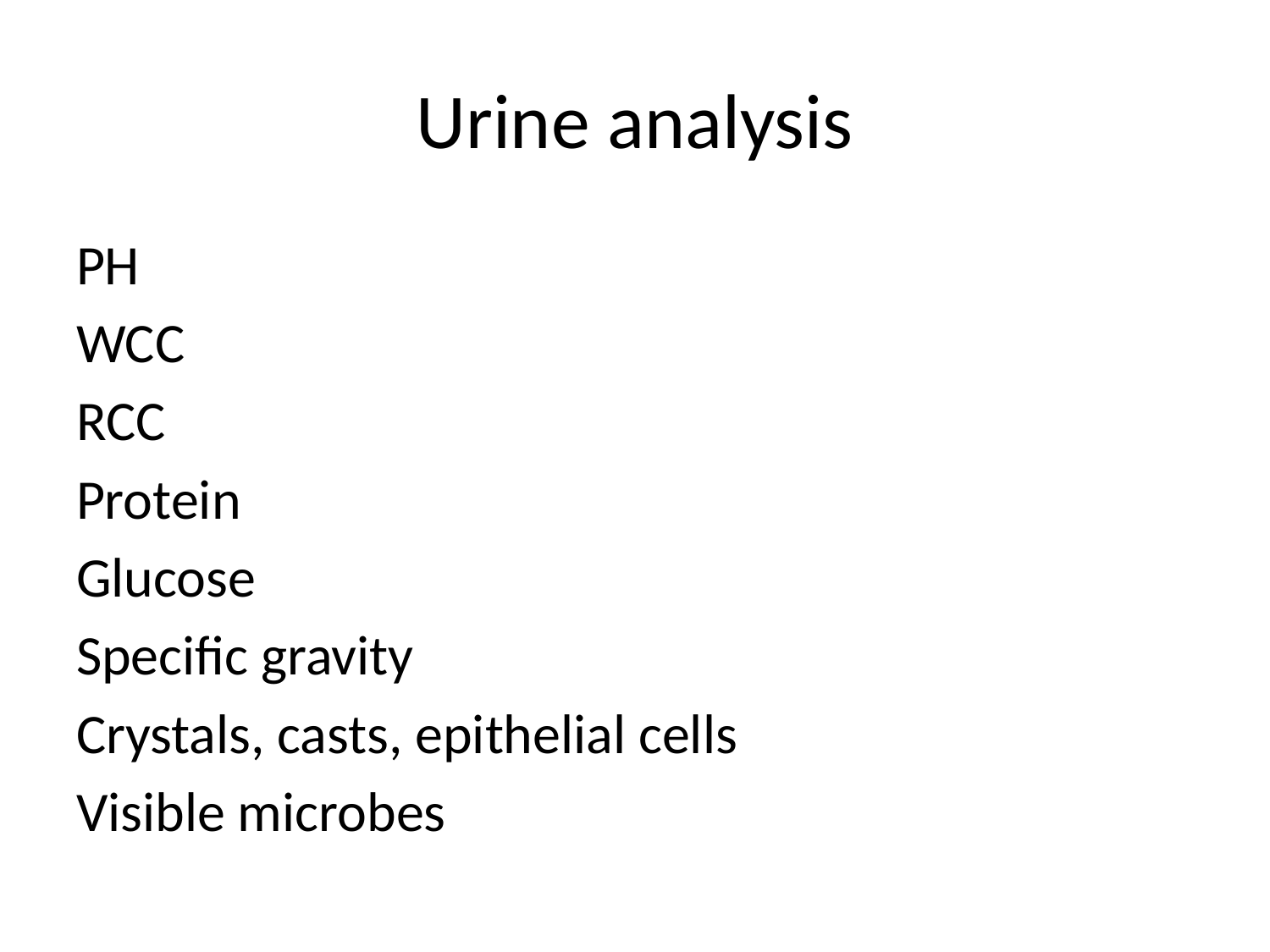

# Urine analysis
PH
WCC
RCC
Protein
Glucose
Specific gravity
Crystals, casts, epithelial cells
Visible microbes